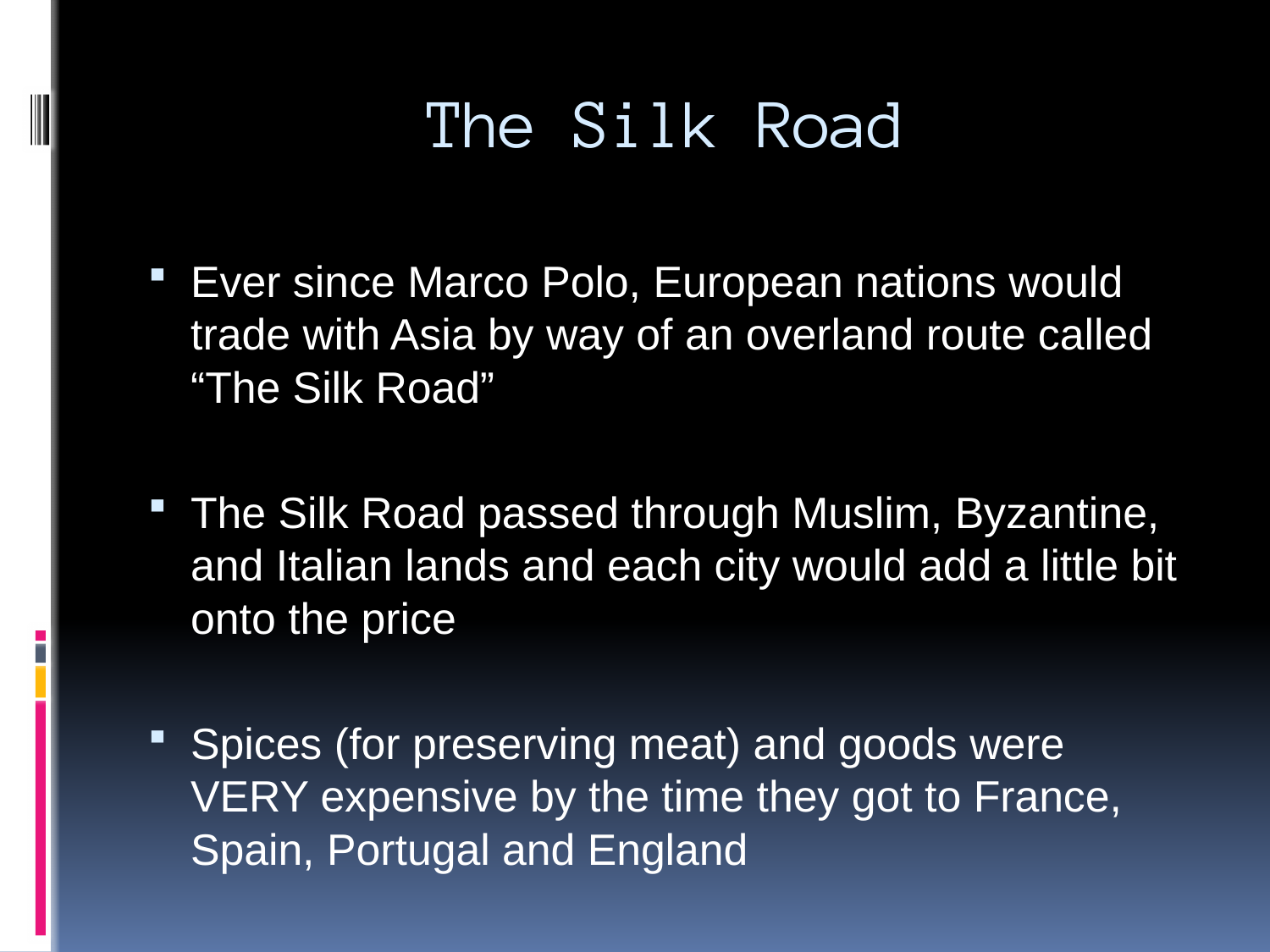

# The Silk Road
Ever since Marco Polo, European nations would trade with Asia by way of an overland route called “The Silk Road”

The Silk Road passed through Muslim, Byzantine, and Italian lands and each city would add a little bit onto the price

Spices (for preserving meat) and goods were VERY expensive by the time they got to France, Spain, Portugal and England